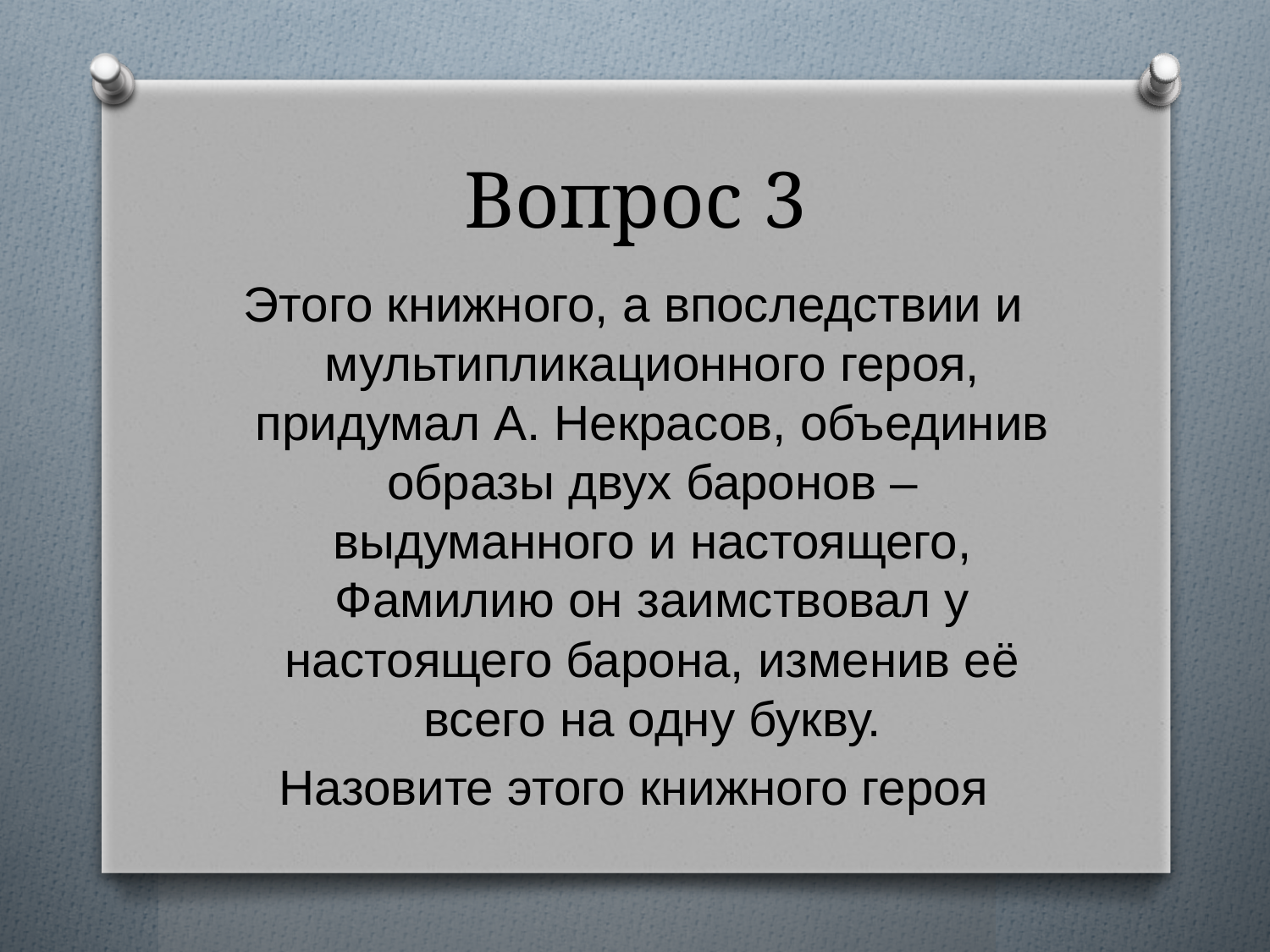

# Вопрос 3
Этого книжного, а впоследствии и мультипликационного героя, придумал А. Некрасов, объединив образы двух баронов – выдуманного и настоящего, Фамилию он заимствовал у настоящего барона, изменив её всего на одну букву.
Назовите этого книжного героя